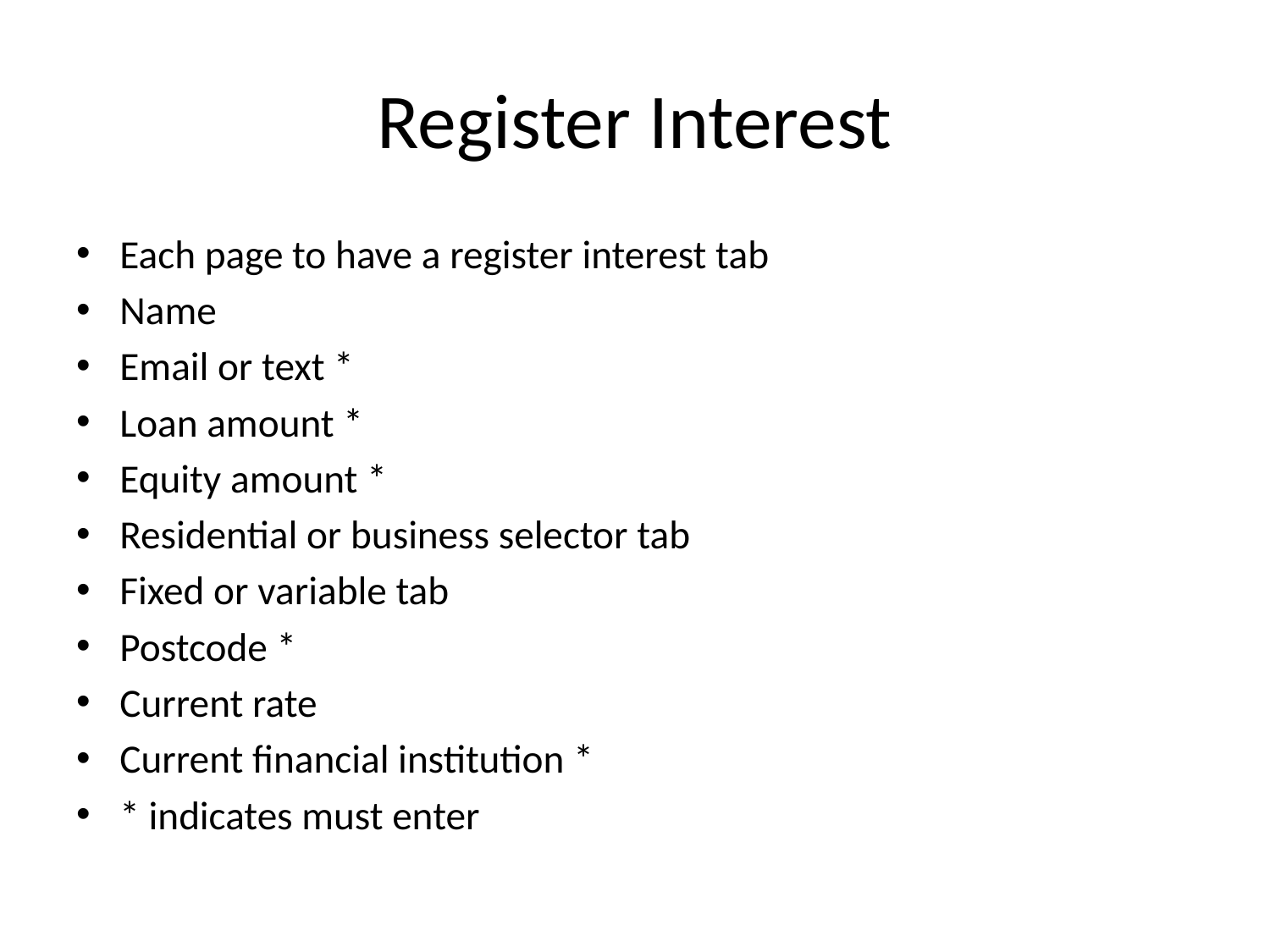

# Register Interest
Each page to have a register interest tab
Name
Email or text *
Loan amount *
Equity amount *
Residential or business selector tab
Fixed or variable tab
Postcode *
Current rate
Current financial institution *
* indicates must enter